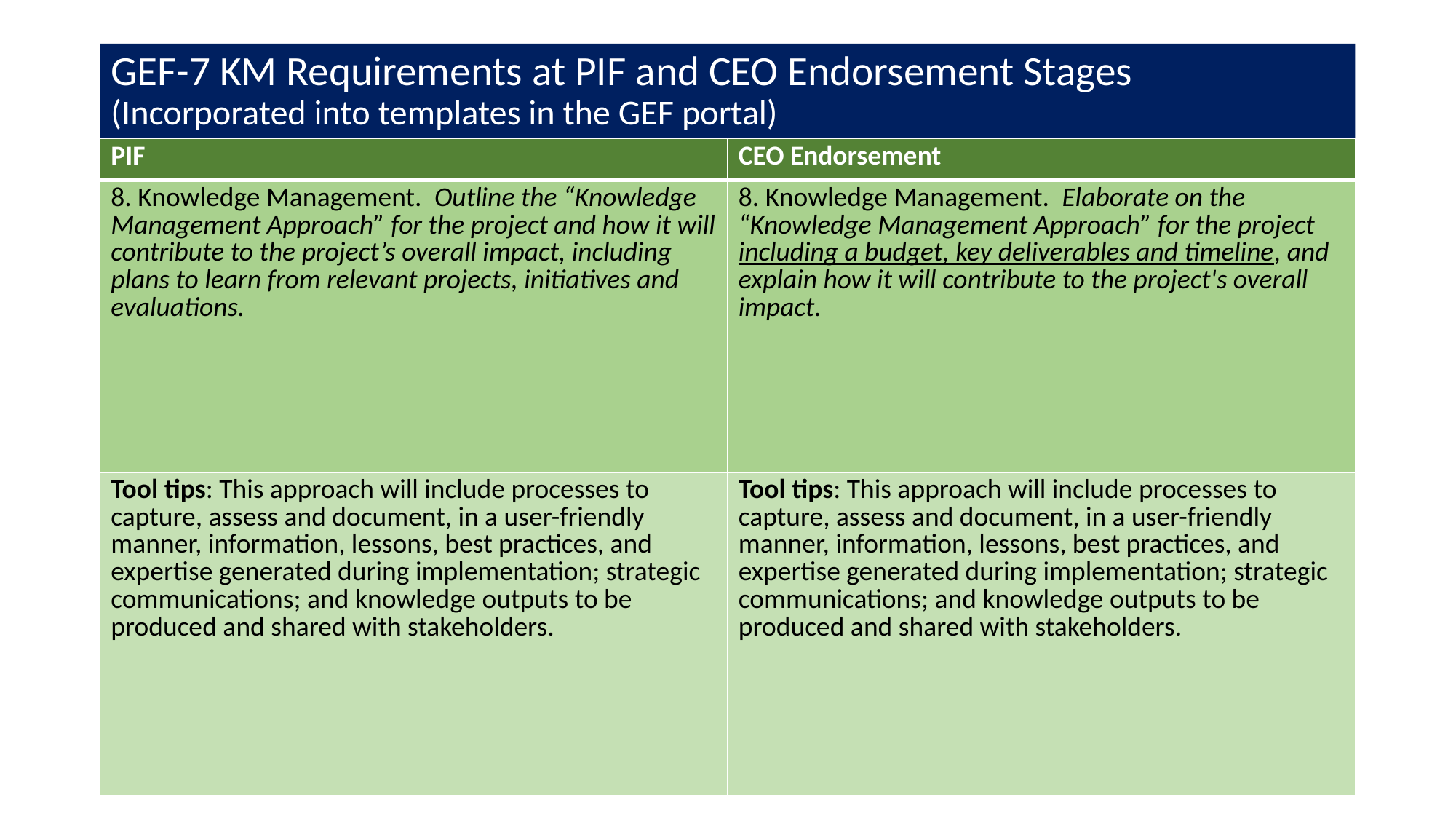

# GEF-7 KM Requirements at PIF and CEO Endorsement Stages (Incorporated into templates in the GEF portal)
| PIF | CEO Endorsement |
| --- | --- |
| 8. Knowledge Management. Outline the “Knowledge Management Approach” for the project and how it will contribute to the project’s overall impact, including plans to learn from relevant projects, initiatives and evaluations. | 8. Knowledge Management. Elaborate on the “Knowledge Management Approach” for the project including a budget, key deliverables and timeline, and explain how it will contribute to the project's overall impact. |
| Tool tips: This approach will include processes to capture, assess and document, in a user-friendly manner, information, lessons, best practices, and expertise generated during implementation; strategic communications; and knowledge outputs to be produced and shared with stakeholders. | Tool tips: This approach will include processes to capture, assess and document, in a user-friendly manner, information, lessons, best practices, and expertise generated during implementation; strategic communications; and knowledge outputs to be produced and shared with stakeholders. |
11